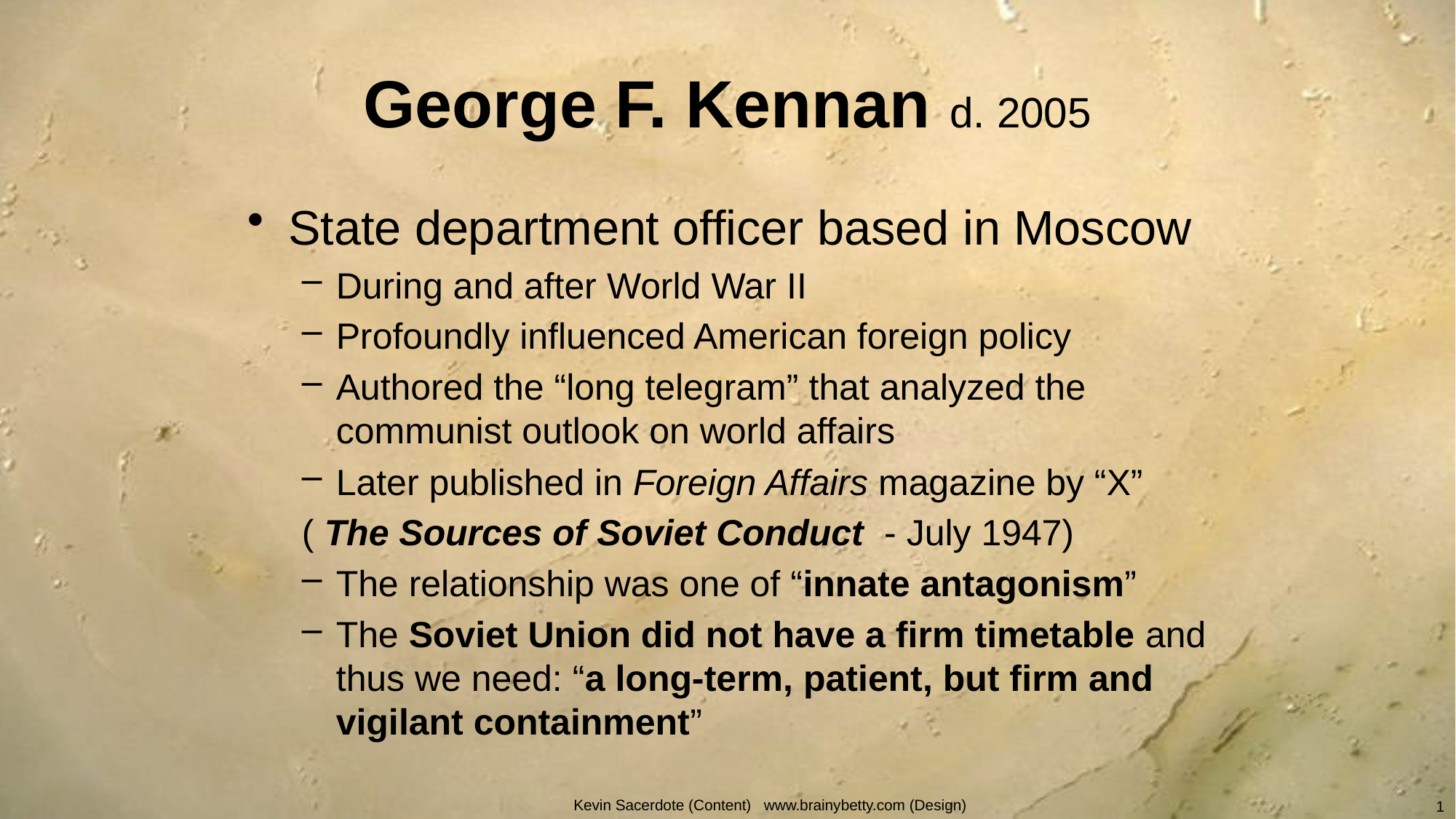

# George F. Kennan d. 2005
State department officer based in Moscow
During and after World War II
Profoundly influenced American foreign policy
Authored the “long telegram” that analyzed the communist outlook on world affairs
Later published in Foreign Affairs magazine by “X”
( The Sources of Soviet Conduct  - July 1947)
The relationship was one of “innate antagonism”
The Soviet Union did not have a firm timetable and thus we need: “a long-term, patient, but firm and vigilant containment”
Kevin Sacerdote (Content)   www.brainybetty.com (Design)
1